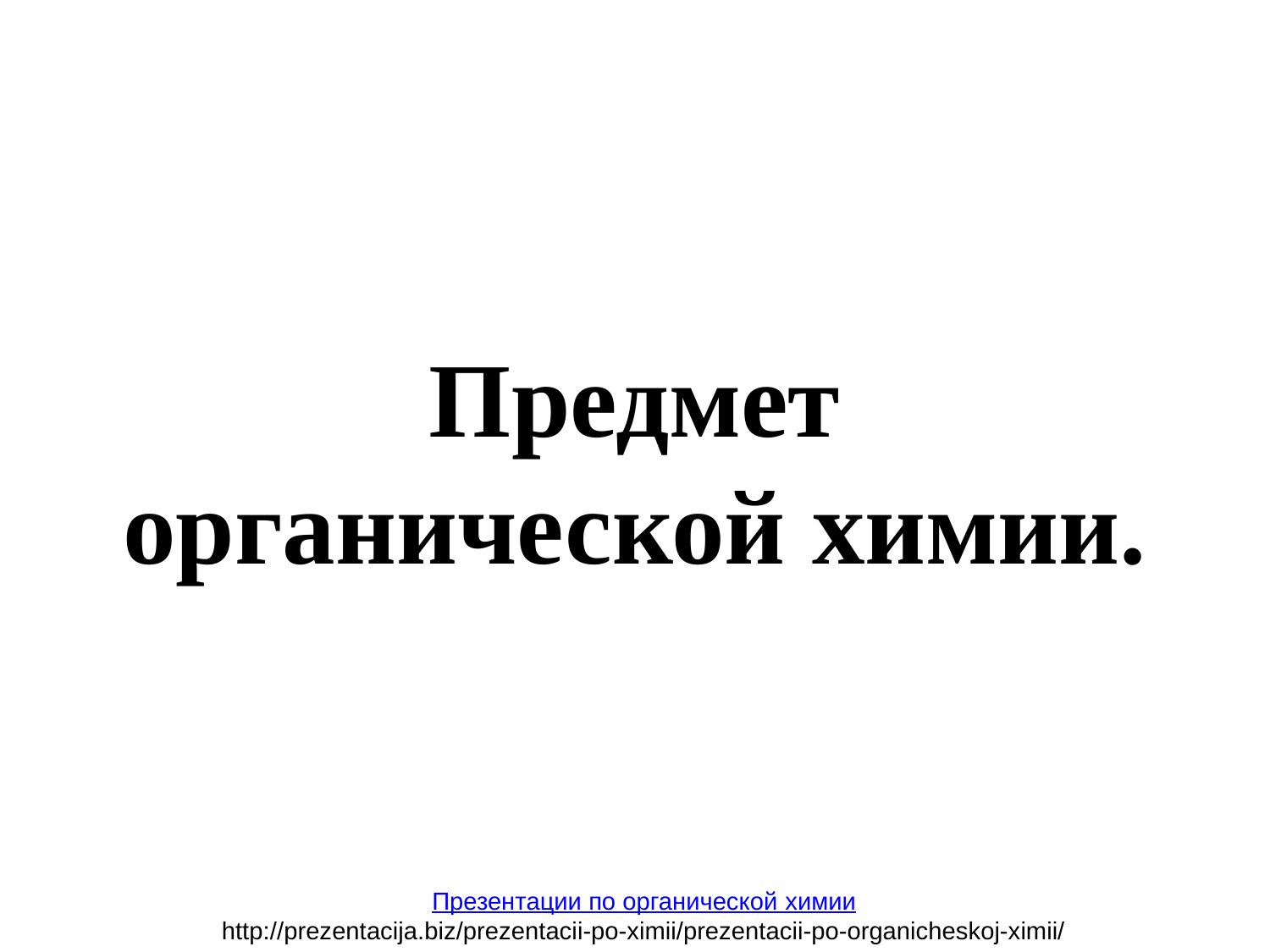

# Предмет органической химии.
Презентации по органической химии
http://prezentacija.biz/prezentacii-po-ximii/prezentacii-po-organicheskoj-ximii/